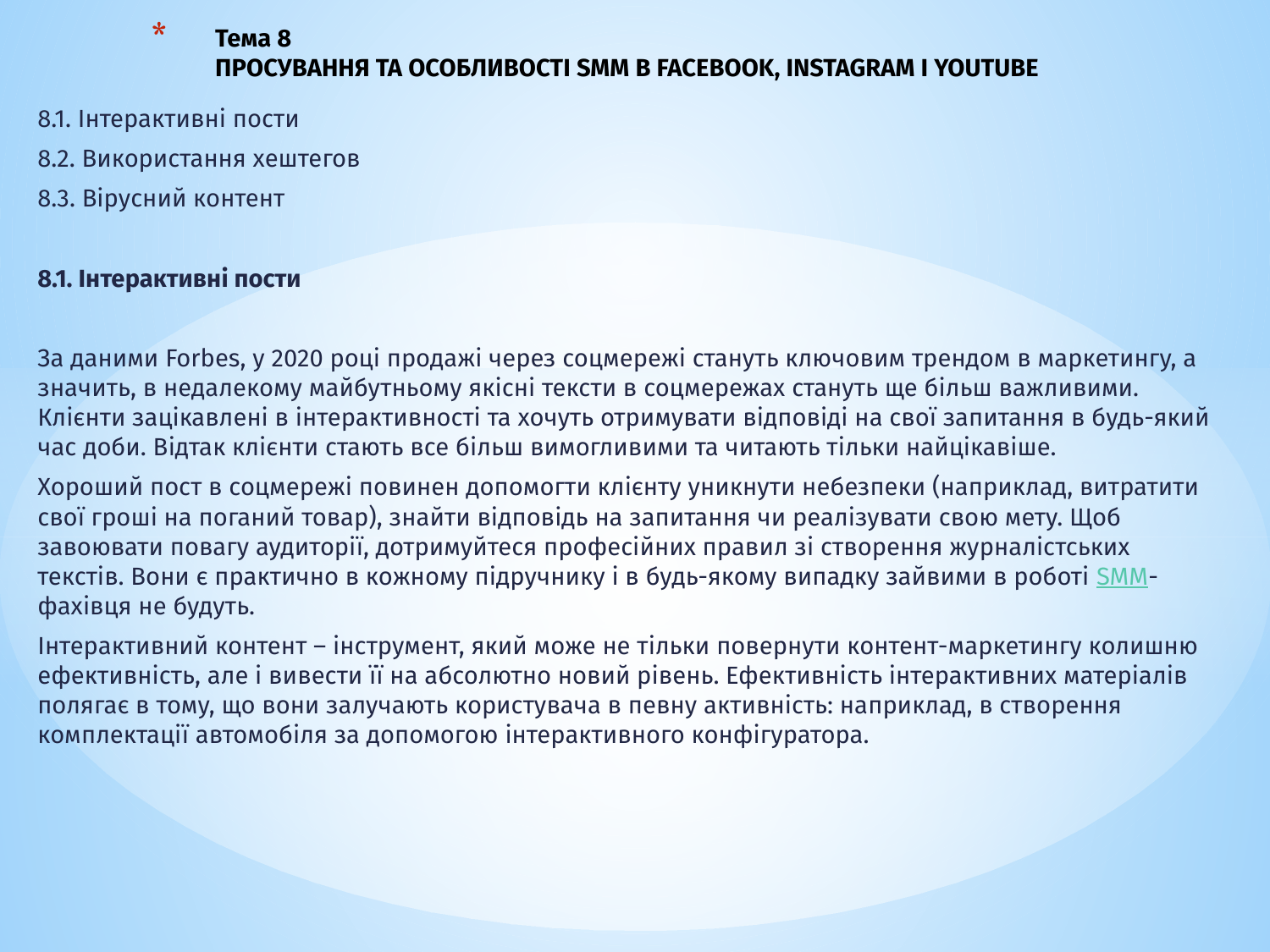

# Тема 8 ПРОСУВАННЯ ТА ОСОБЛИВОСТІ SMM В FACEBOOK, INSTAGRAM I YOUTUBE
8.1. Інтерактивні пости
8.2. Використання хештегов
8.3. Вірусний контент

8.1. Інтерактивні пости

За даними Forbes, у 2020 році продажі через соцмережі стануть ключовим трендом в маркетингу, а значить, в недалекому майбутньому якісні тексти в соцмережах стануть ще більш важливими. Клієнти зацікавлені в інтерактивності та хочуть отримувати відповіді на свої запитання в будь-який час доби. Відтак клієнти стають все більш вимогливими та читають тільки найцікавіше.
Хороший пост в соцмережі повинен допомогти клієнту уникнути небезпеки (наприклад, витратити свої гроші на поганий товар), знайти відповідь на запитання чи реалізувати свою мету. Щоб завоювати повагу аудиторії, дотримуйтеся професійних правил зі створення журналістських текстів. Вони є практично в кожному підручнику і в будь-якому випадку зайвими в роботі SMM-фахівця не будуть.
Інтерактивний контент – інструмент, який може не тільки повернути контент-маркетингу колишню ефективність, але і вивести її на абсолютно новий рівень. Ефективність інтерактивних матеріалів полягає в тому, що вони залучають користувача в певну активність: наприклад, в створення комплектації автомобіля за допомогою інтерактивного конфігуратора.